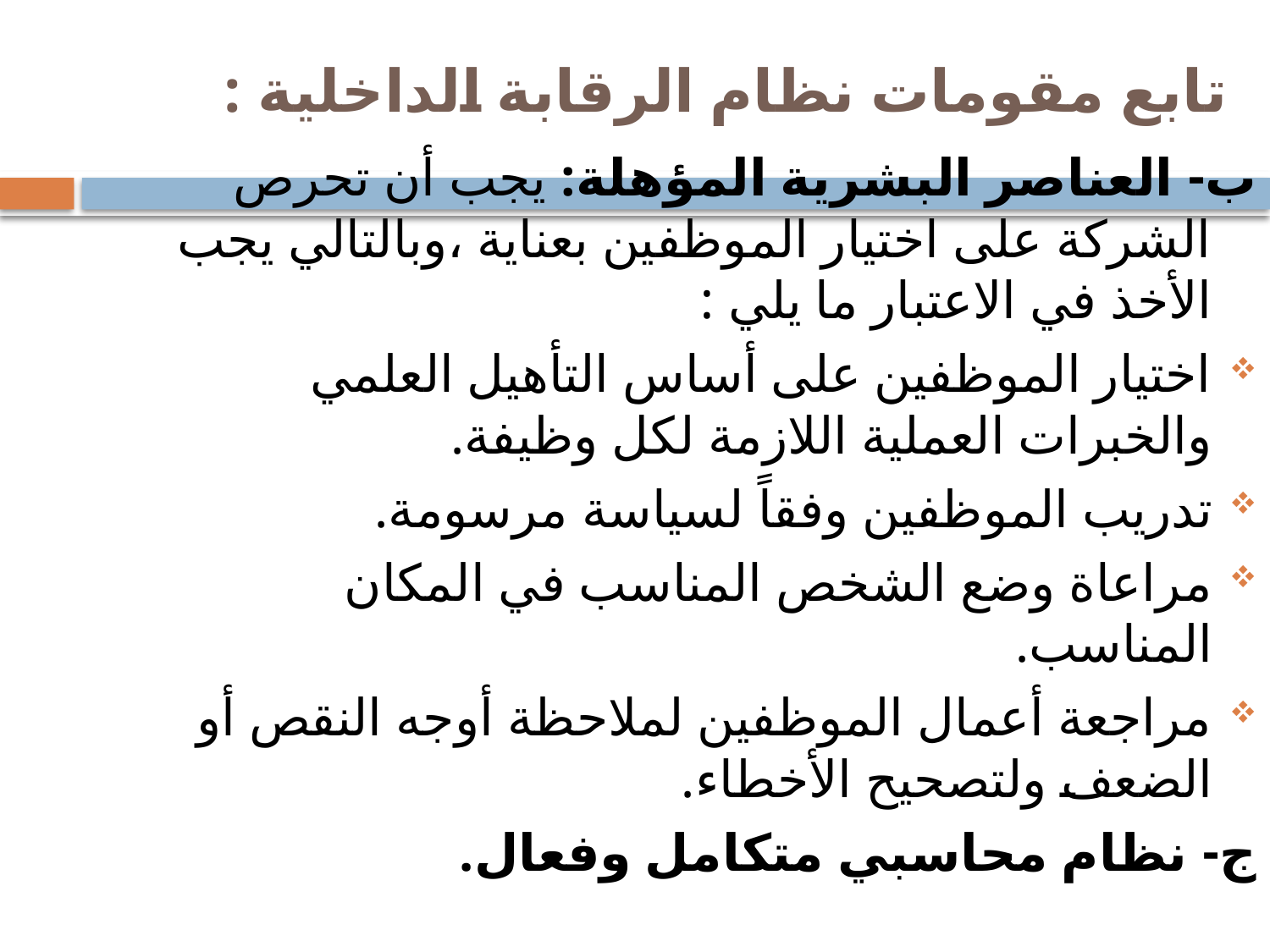

# تابع مقومات نظام الرقابة الداخلية :
ب- العناصر البشرية المؤهلة: يجب أن تحرص الشركة على اختيار الموظفين بعناية ،وبالتالي يجب الأخذ في الاعتبار ما يلي :
اختيار الموظفين على أساس التأهيل العلمي والخبرات العملية اللازمة لكل وظيفة.
تدريب الموظفين وفقاً لسياسة مرسومة.
مراعاة وضع الشخص المناسب في المكان المناسب.
مراجعة أعمال الموظفين لملاحظة أوجه النقص أو الضعف ولتصحيح الأخطاء.
ج- نظام محاسبي متكامل وفعال.